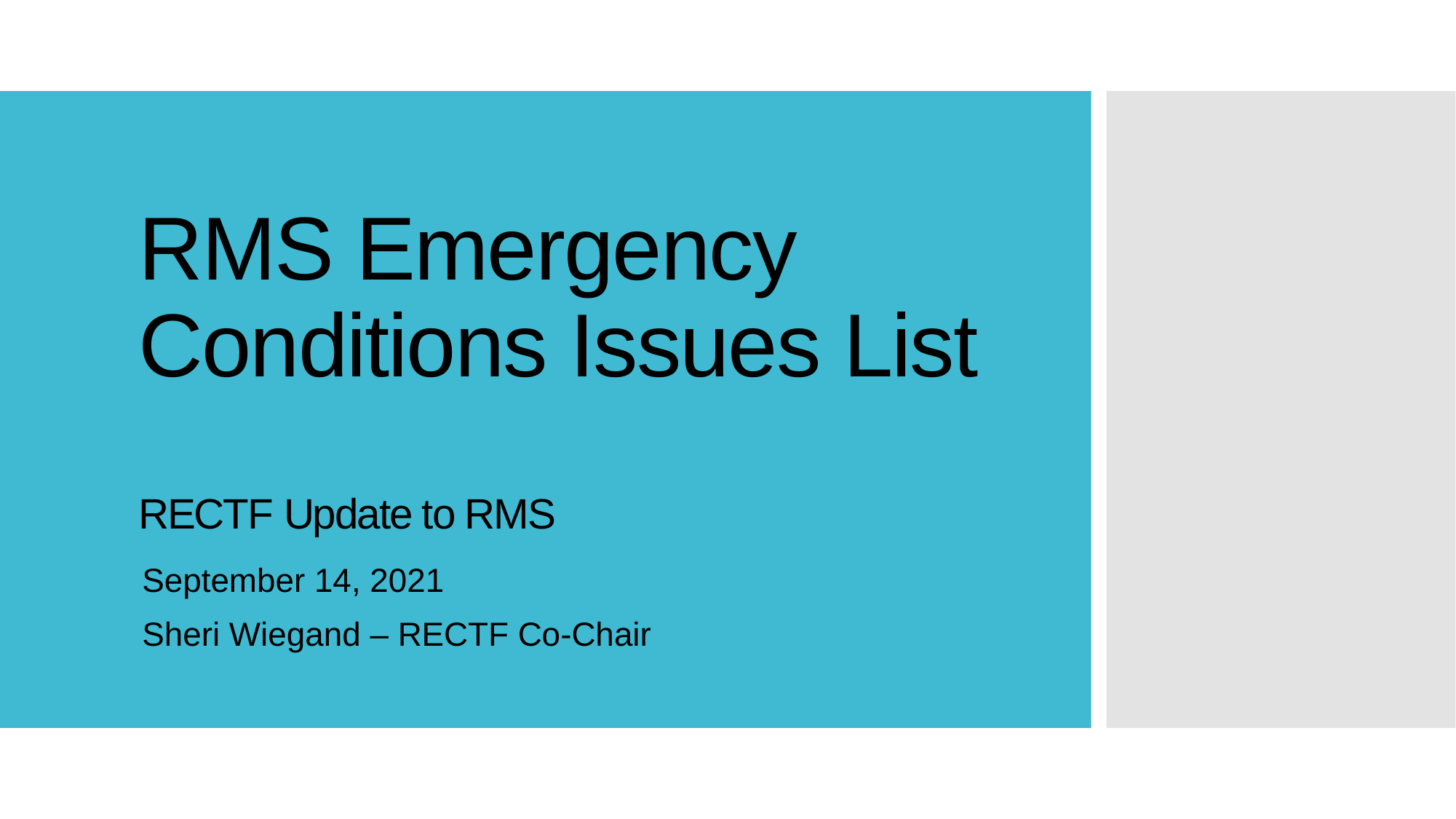

# RMS Emergency Conditions Issues List RECTF Update to RMS
September 14, 2021
Sheri Wiegand – RECTF Co-Chair